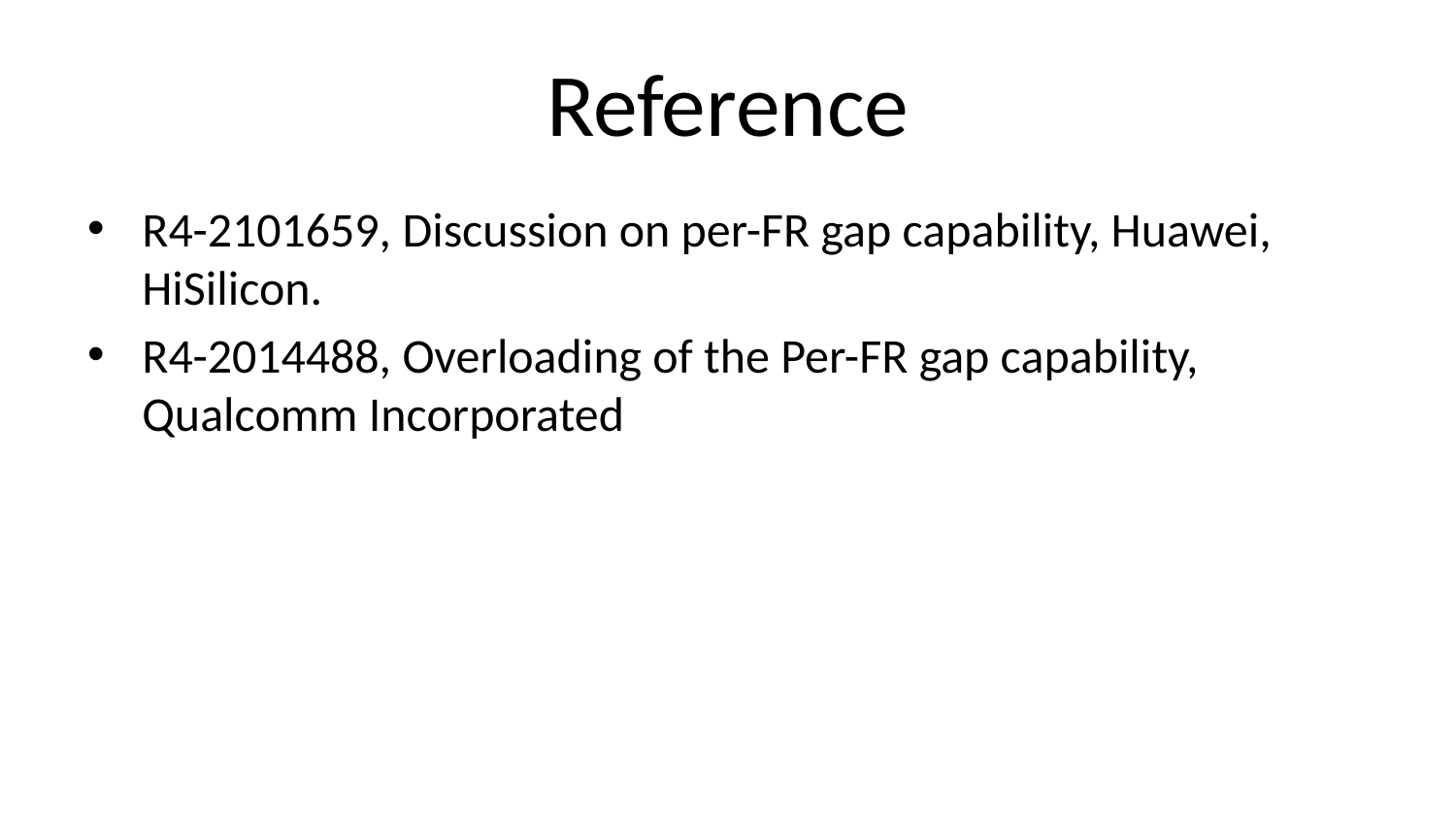

# Reference
R4-2101659, Discussion on per-FR gap capability, Huawei, HiSilicon.
R4-2014488, Overloading of the Per-FR gap capability, Qualcomm Incorporated